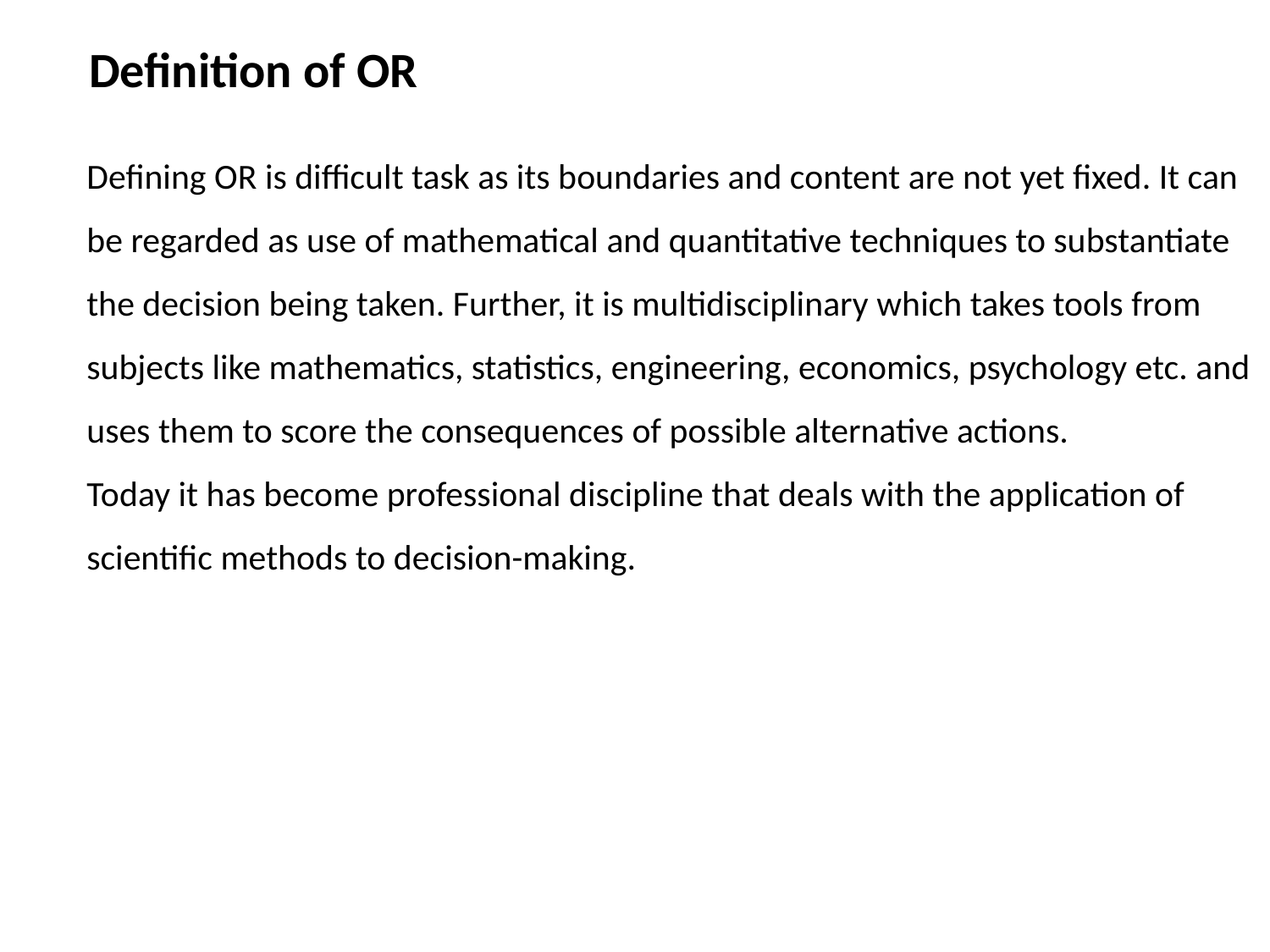

Definition of OR
Defining OR is difficult task as its boundaries and content are not yet fixed. It can be regarded as use of mathematical and quantitative techniques to substantiate the decision being taken. Further, it is multidisciplinary which takes tools from subjects like mathematics, statistics, engineering, economics, psychology etc. and uses them to score the consequences of possible alternative actions.
Today it has become professional discipline that deals with the application of scientific methods to decision-making.